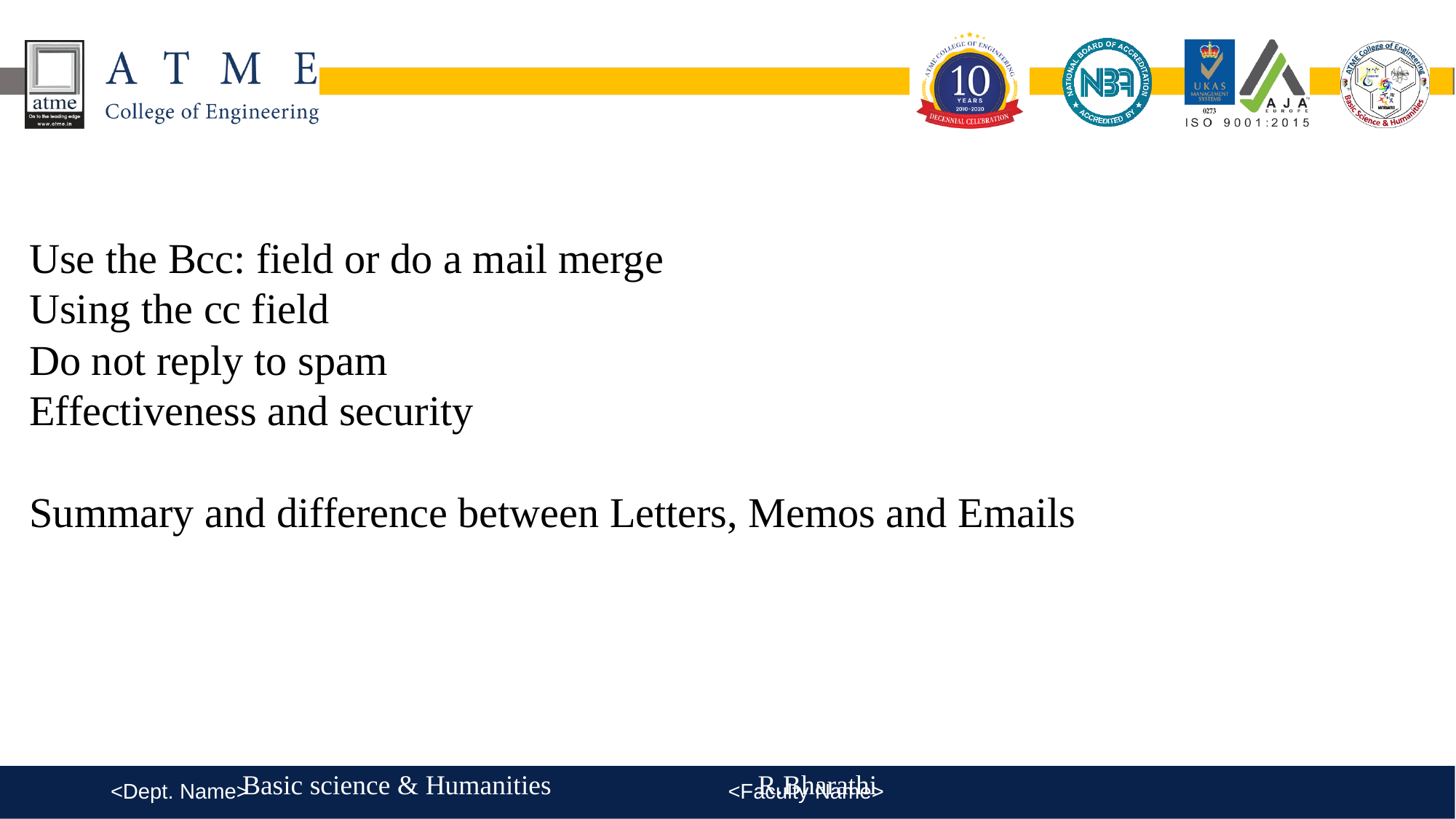

Use the Bcc: field or do a mail merge
Using the cc field
Do not reply to spam
Effectiveness and security

Summary and difference between Letters, Memos and Emails
Basic science & Humanities
R.Bharathi